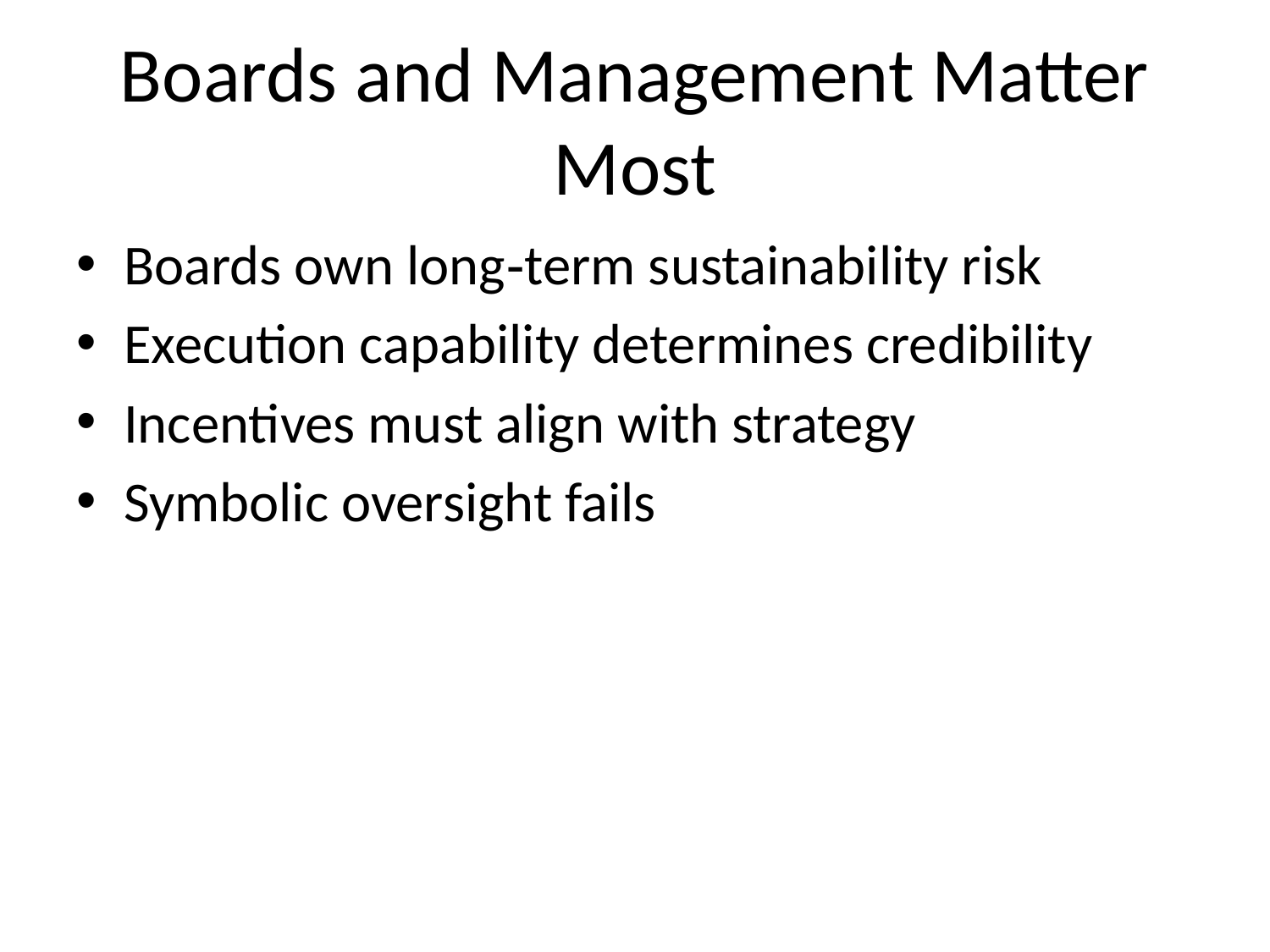

# Boards and Management Matter Most
Boards own long‑term sustainability risk
Execution capability determines credibility
Incentives must align with strategy
Symbolic oversight fails